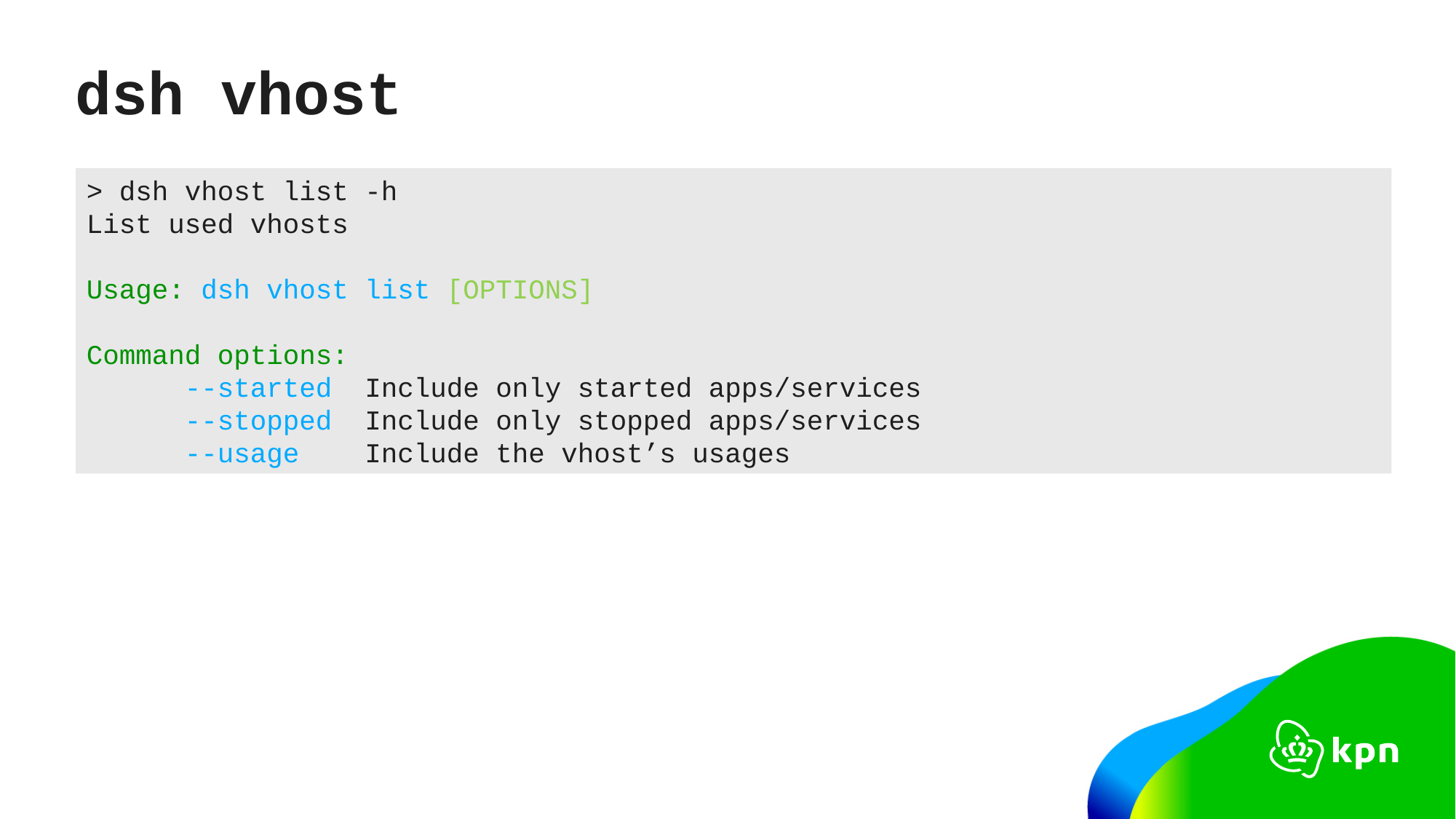

# dsh vhost
> dsh vhost list -h
List used vhosts

Usage: dsh vhost list [OPTIONS]

Command options:
      --started  Include only started apps/services
      --stopped  Include only stopped apps/services
      --usage    Include the vhost’s usages